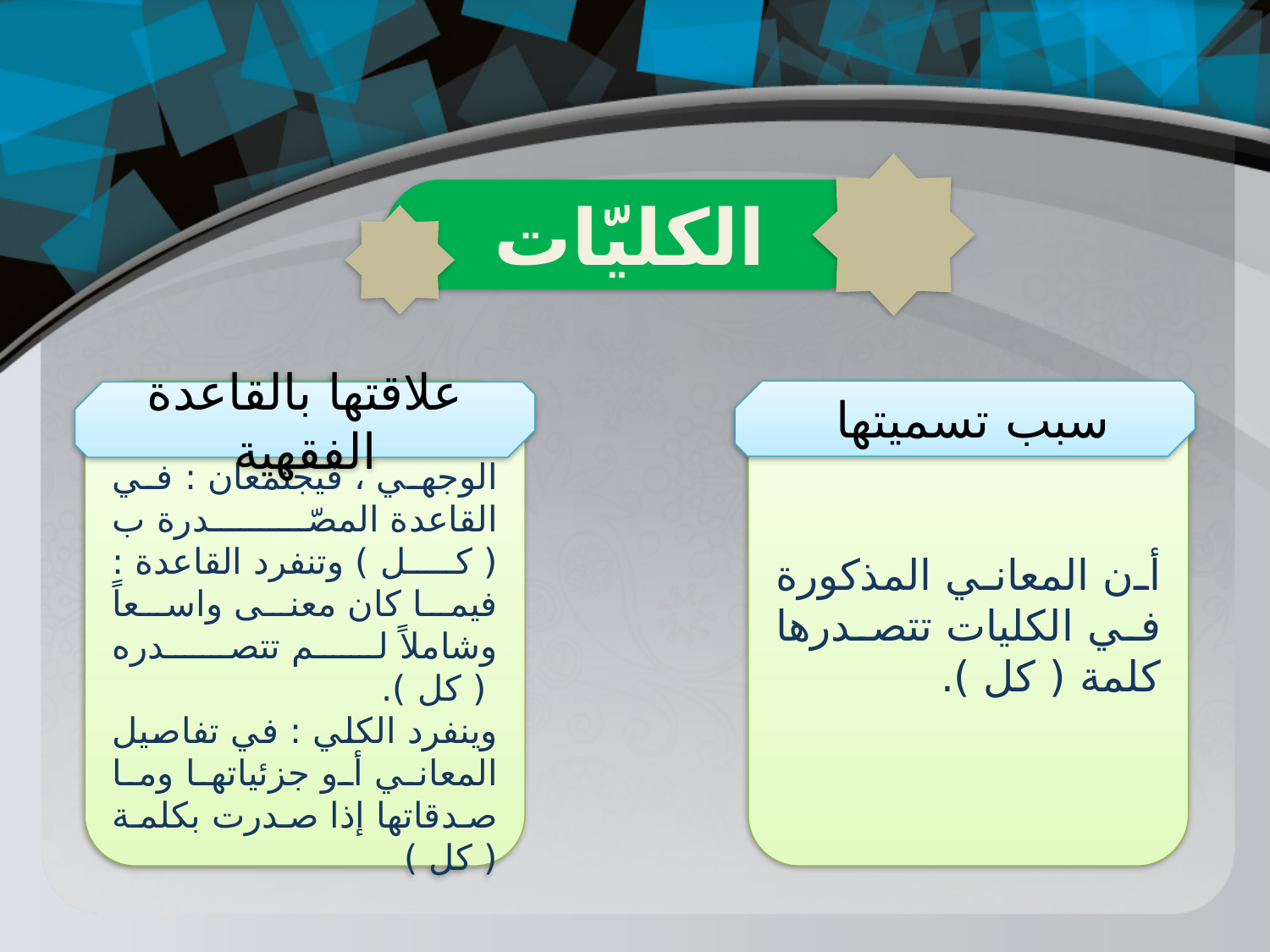

الكليّات

بينهما العموم والخصوص الوجهي ، فيجتمعان : في القاعدة المصّدرة ب ( كل ) وتنفرد القاعدة : فيما كان معنى واسعاً وشاملاً لم تتصدره
 ( كل ).
وينفرد الكلي : في تفاصيل المعاني أو جزئياتها وما صدقاتها إذا صدرت بكلمة ( كل )
سبب تسميتها
علاقتها بالقاعدة الفقهية
أن المعاني المذكورة في الكليات تتصدرها كلمة ( كل ).